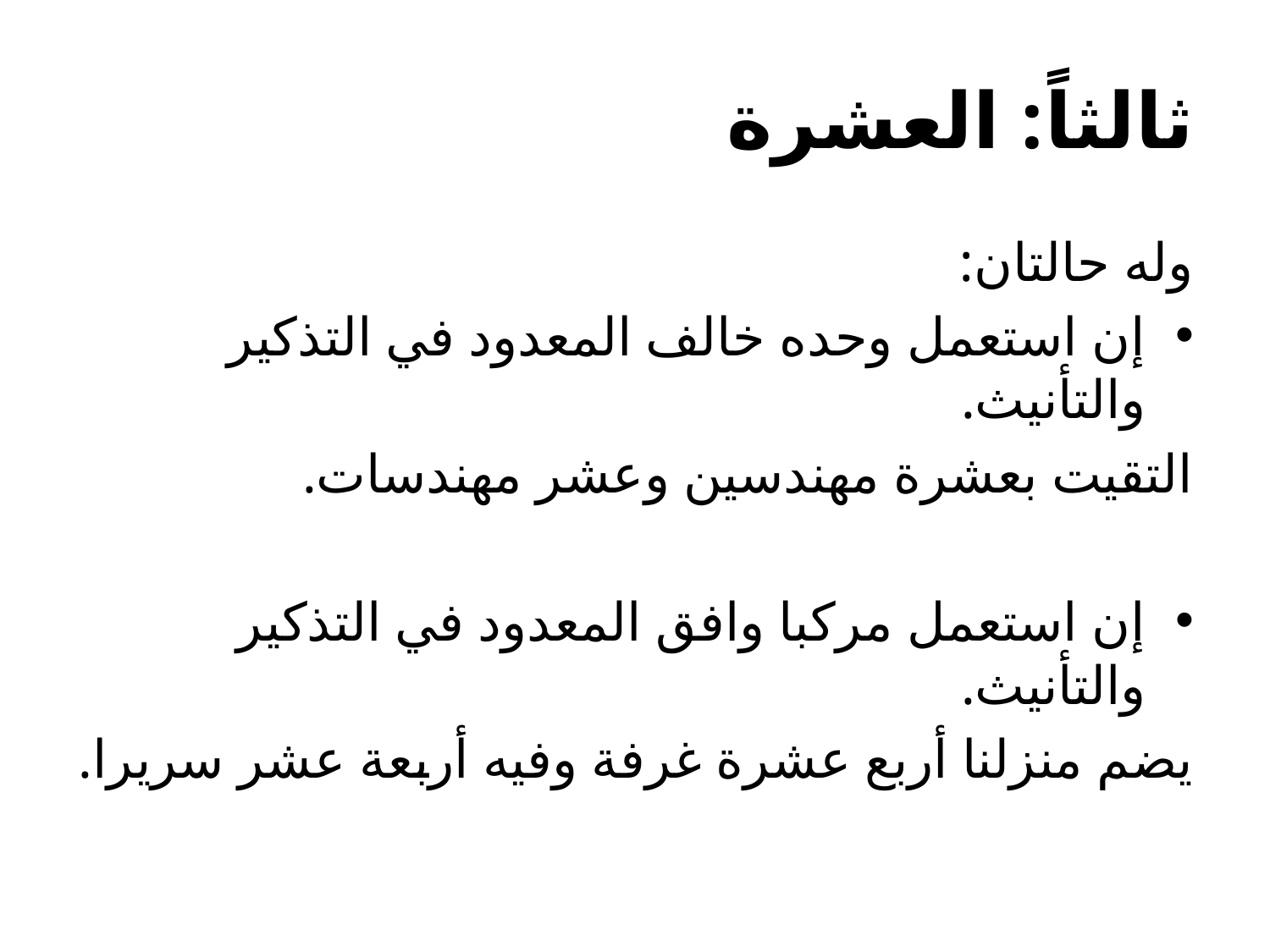

# ثالثاً: العشرة
وله حالتان:
إن استعمل وحده خالف المعدود في التذكير والتأنيث.
التقيت بعشرة مهندسين وعشر مهندسات.

إن استعمل مركبا وافق المعدود في التذكير والتأنيث.
يضم منزلنا أربع عشرة غرفة وفيه أربعة عشر سريرا.